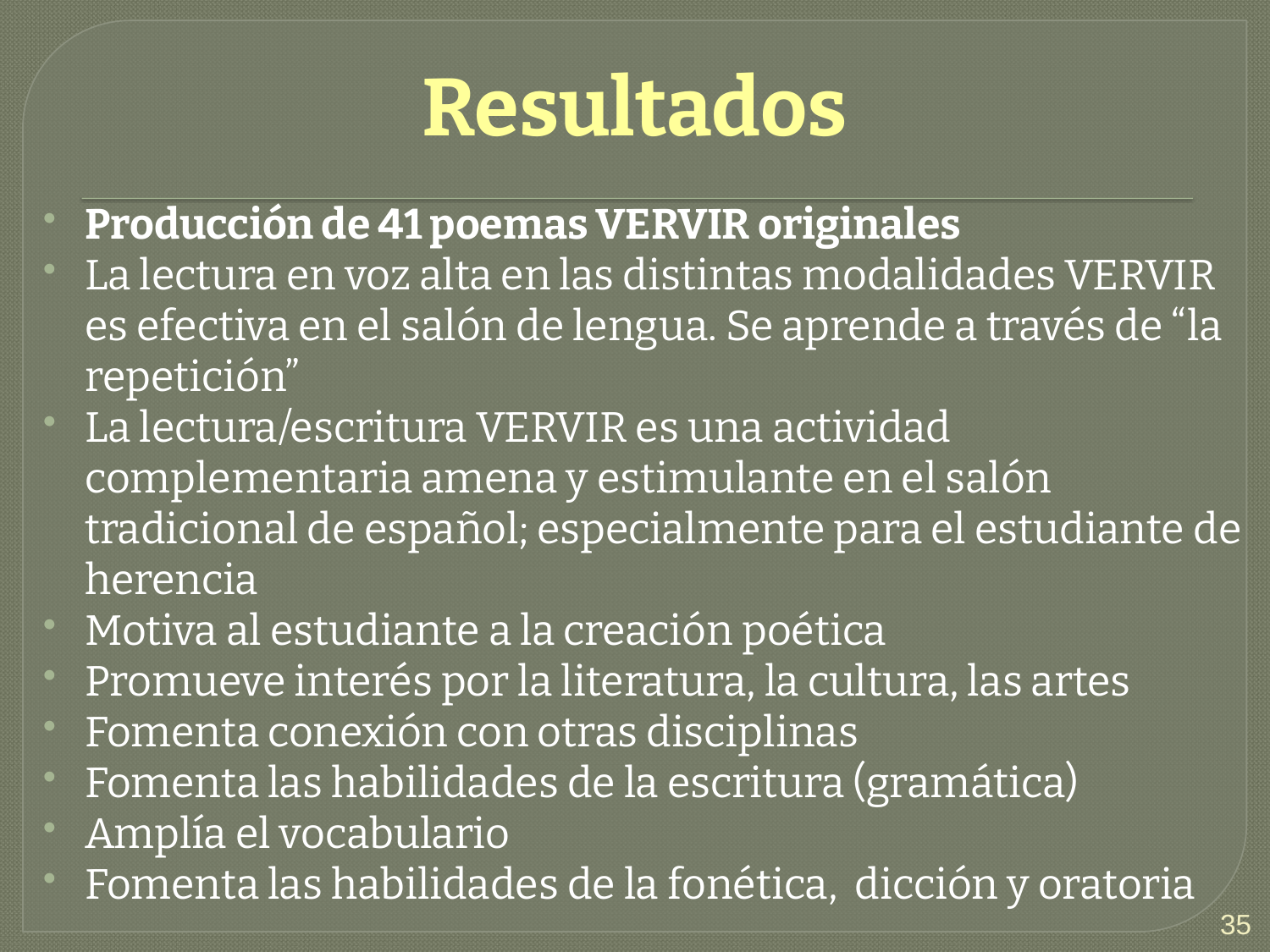

# Resultados
Producción de 41 poemas VERVIR originales
La lectura en voz alta en las distintas modalidades VERVIR es efectiva en el salón de lengua. Se aprende a través de “la repetición”
La lectura/escritura VERVIR es una actividad complementaria amena y estimulante en el salón tradicional de español; especialmente para el estudiante de herencia
Motiva al estudiante a la creación poética
Promueve interés por la literatura, la cultura, las artes
Fomenta conexión con otras disciplinas
Fomenta las habilidades de la escritura (gramática)
Amplía el vocabulario
Fomenta las habilidades de la fonética,  dicción y oratoria
35